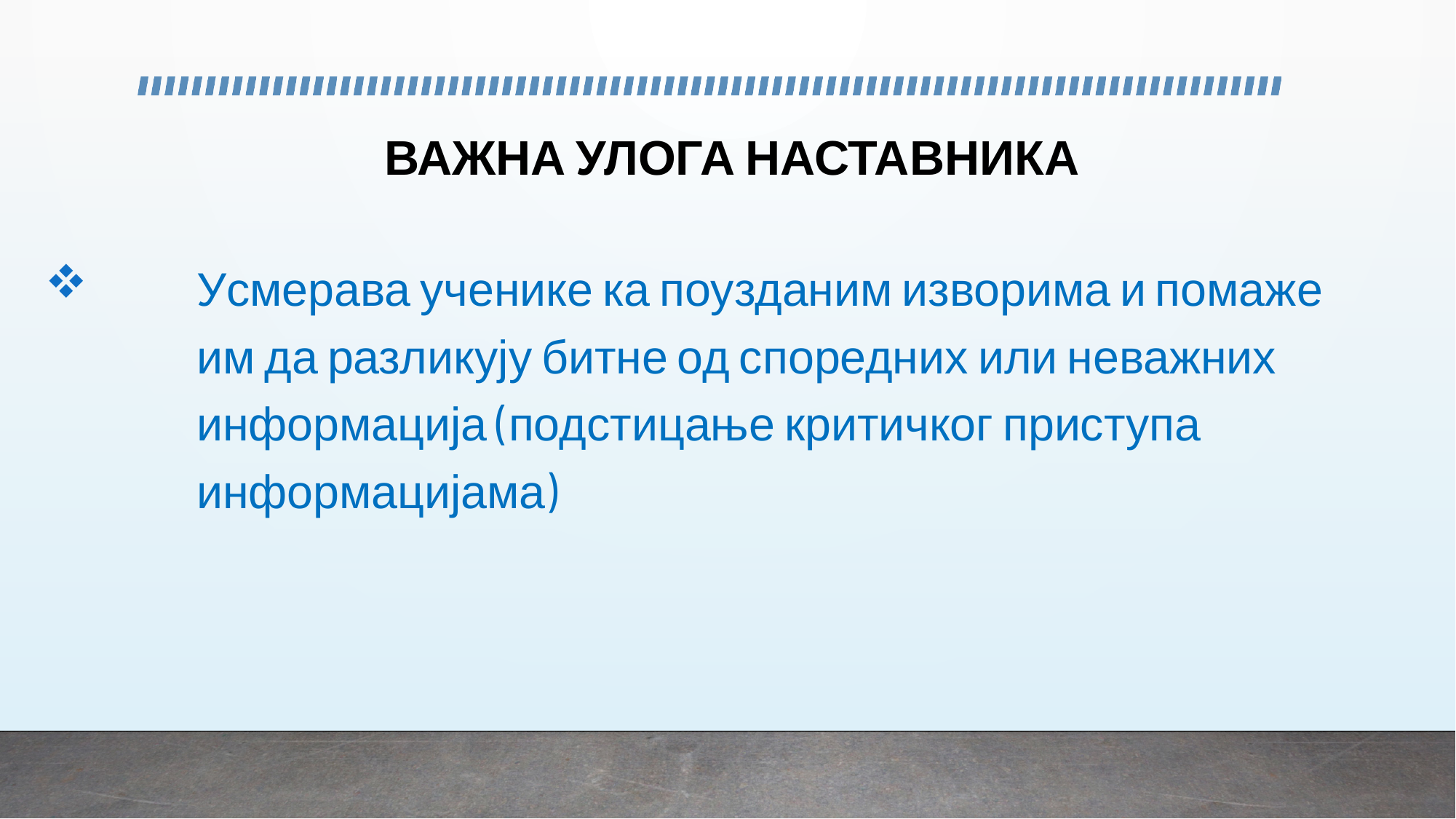

# ВАЖНА УЛОГА НАСТАВНИКА

Усмерава ученике ка поузданим изворима и помаже им да разликују битне од споредних или неважних информација (подстицање критичког приступа информацијама)